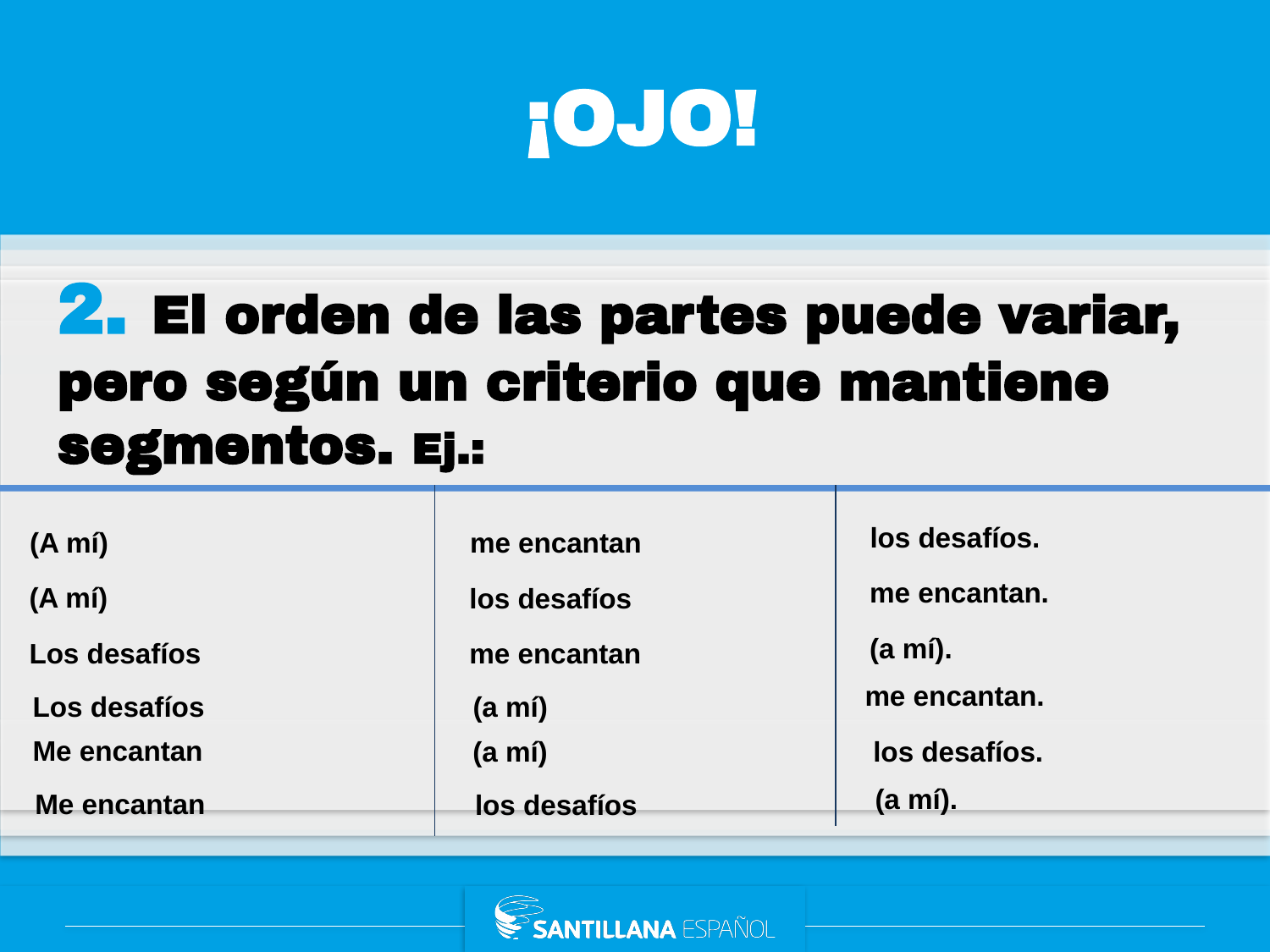

¡OJO!
2. El orden de las partes puede variar, pero según un criterio que mantiene segmentos. Ej.:

los desafíos.
(A mí)
me encantan
me encantan.
(A mí)
los desafíos
(a mí).
Los desafíos
me encantan
me encantan.
Los desafíos
(a mí)
Me encantan
los desafíos.
(a mí)
(a mí).
Me encantan
los desafíos